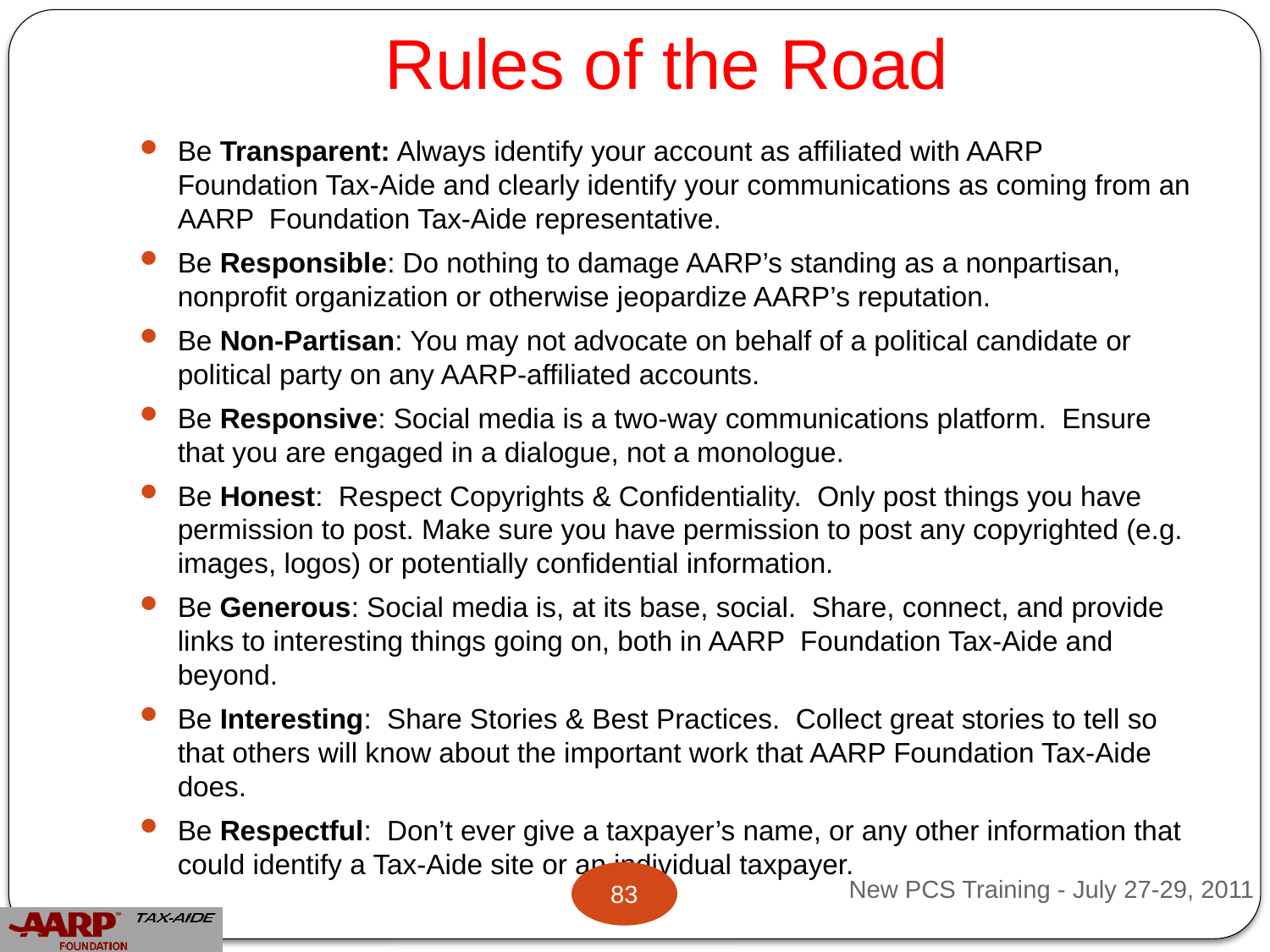

# Rules of the Road
Be Transparent: Always identify your account as affiliated with AARP  Foundation Tax-Aide and clearly identify your communications as coming from an AARP  Foundation Tax-Aide representative.
Be Responsible: Do nothing to damage AARP’s standing as a nonpartisan, nonprofit organization or otherwise jeopardize AARP’s reputation.
Be Non-Partisan: You may not advocate on behalf of a political candidate or political party on any AARP-affiliated accounts.
Be Responsive: Social media is a two-way communications platform.  Ensure that you are engaged in a dialogue, not a monologue.
Be Honest:  Respect Copyrights & Confidentiality.  Only post things you have permission to post. Make sure you have permission to post any copyrighted (e.g. images, logos) or potentially confidential information.
Be Generous: Social media is, at its base, social.  Share, connect, and provide links to interesting things going on, both in AARP  Foundation Tax-Aide and beyond.
Be Interesting:  Share Stories & Best Practices.  Collect great stories to tell so that others will know about the important work that AARP Foundation Tax-Aide does.
Be Respectful:  Don’t ever give a taxpayer’s name, or any other information that could identify a Tax-Aide site or an individual taxpayer.

New PCS Training - July 27-29, 2011
83